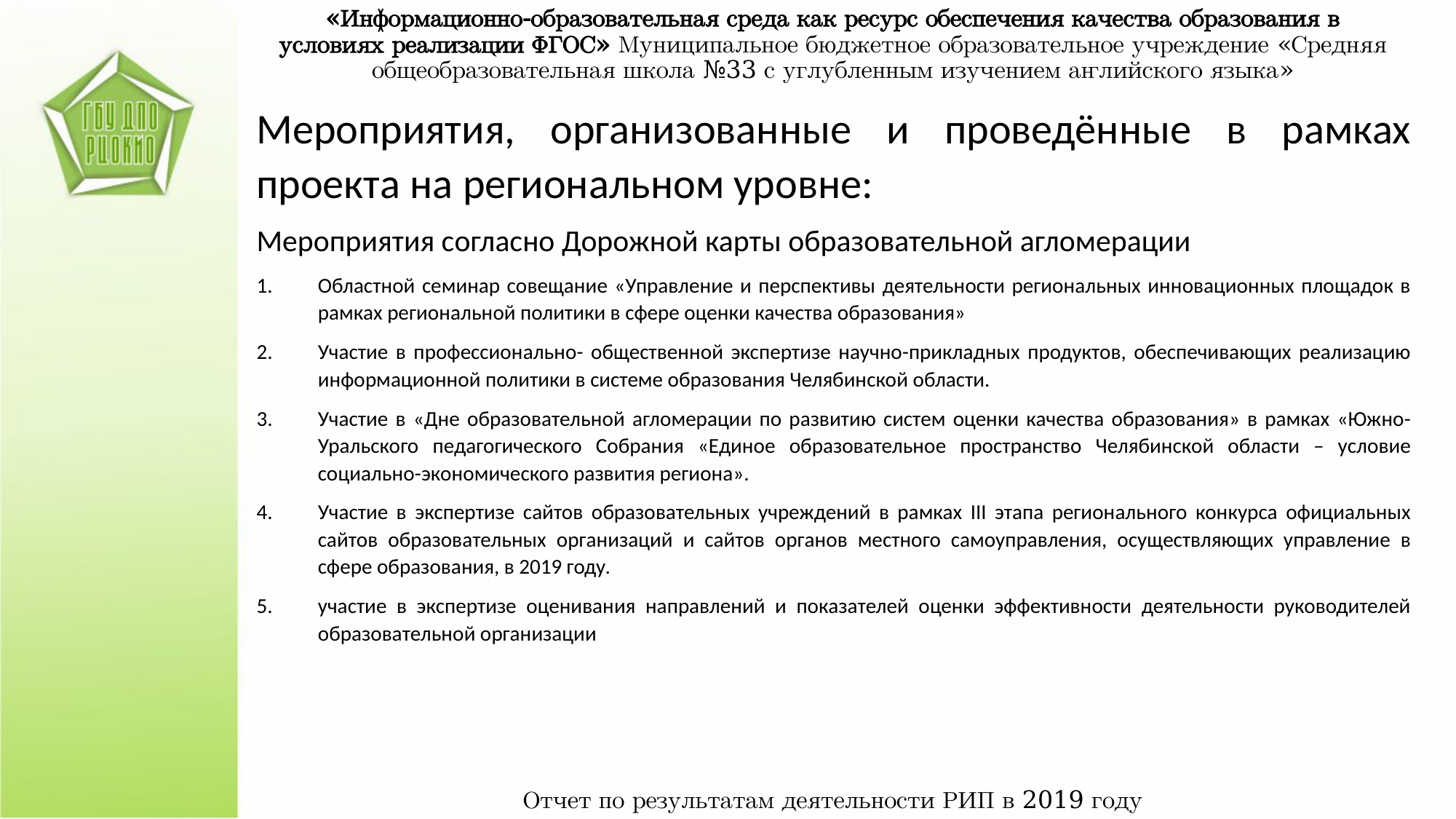

«Информационно-образовательная среда как ресурс обеспечения качества образования в условиях реализации ФГОС» Муниципальное бюджетное образовательное учреждение «Средняя общеобразовательная школа №33 с углубленным изучением английского языка»
Мероприятия, организованные и проведённые в рамках проекта на региональном уровне:
Мероприятия согласно Дорожной карты образовательной агломерации
Областной семинар совещание «Управление и перспективы деятельности региональных инновационных площадок в рамках региональной политики в сфере оценки качества образования»
Участие в профессионально- общественной экспертизе научно-прикладных продуктов, обеспечивающих реализацию информационной политики в системе образования Челябинской области.
Участие в «Дне образовательной агломерации по развитию систем оценки качества образования» в рамках «Южно-Уральского педагогического Собрания «Единое образовательное пространство Челябинской области – условие социально-экономического развития региона».
Участие в экспертизе сайтов образовательных учреждений в рамках III этапа регионального конкурса официальных сайтов образовательных организаций и сайтов органов местного самоуправления, осуществляющих управление в сфере образования, в 2019 году.
участие в экспертизе оценивания направлений и показателей оценки эффективности деятельности руководителей образовательной организации
Отчет по результатам деятельности РИП в 2019 году